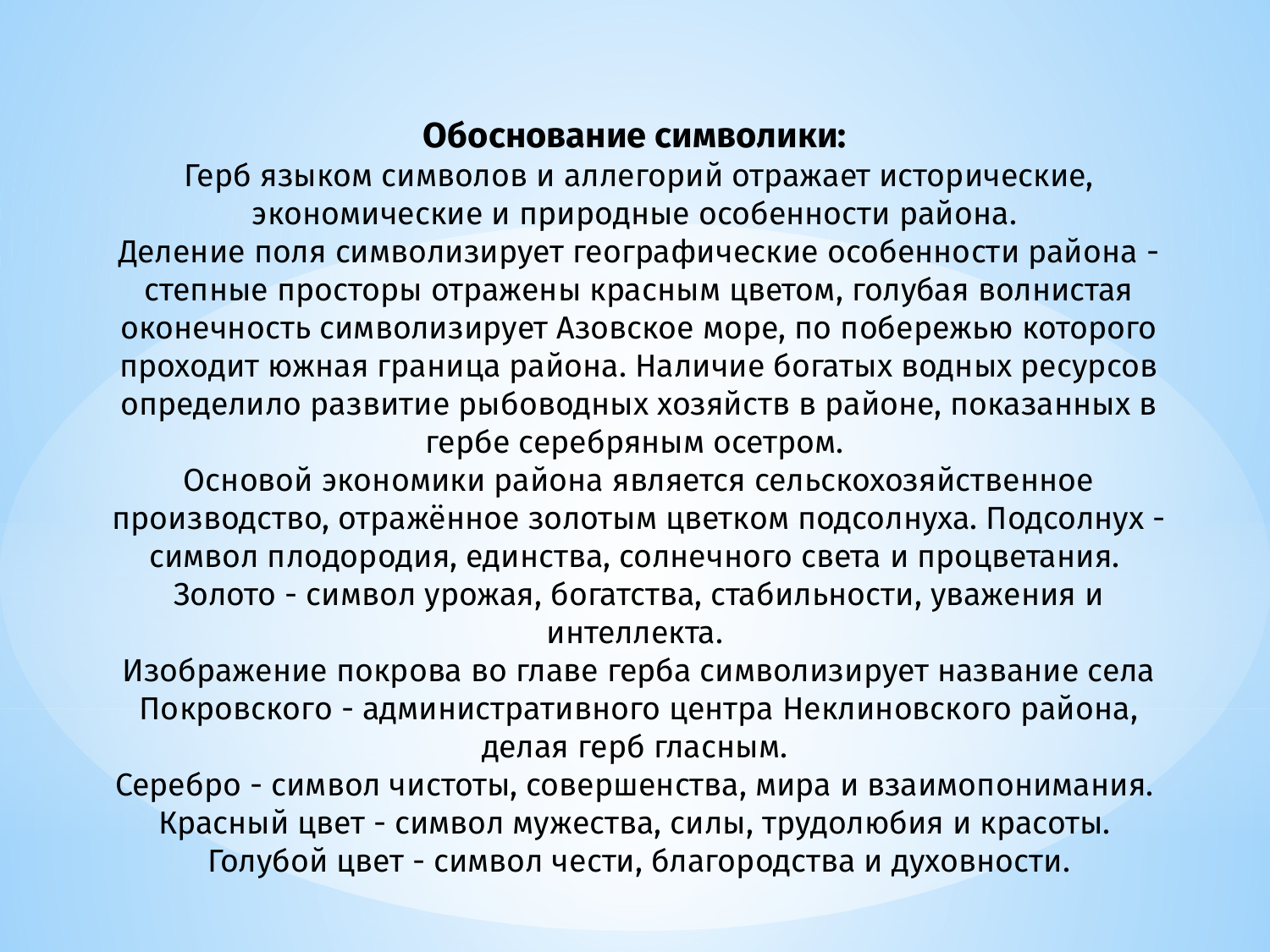

Обоснование символики: 
Герб языком символов и аллегорий отражает исторические, экономические и природные особенности района. 
Деление поля символизирует географические особенности района - степные просторы отражены красным цветом, голубая волнистая оконечность символизирует Азовское море, по побережью которого проходит южная граница района. Наличие богатых водных ресурсов определило развитие рыбоводных хозяйств в районе, показанных в гербе серебряным осетром. 
Основой экономики района является сельскохозяйственное производство, отражённое золотым цветком подсолнуха. Подсолнух - символ плодородия, единства, солнечного света и процветания. 
Золото - символ урожая, богатства, стабильности, уважения и интеллекта. 
Изображение покрова во главе герба символизирует название села Покровского - административного центра Неклиновского района, делая герб гласным. 
Серебро - символ чистоты, совершенства, мира и взаимопонимания. 
Красный цвет - символ мужества, силы, трудолюбия и красоты. 
Голубой цвет - символ чести, благородства и духовности.